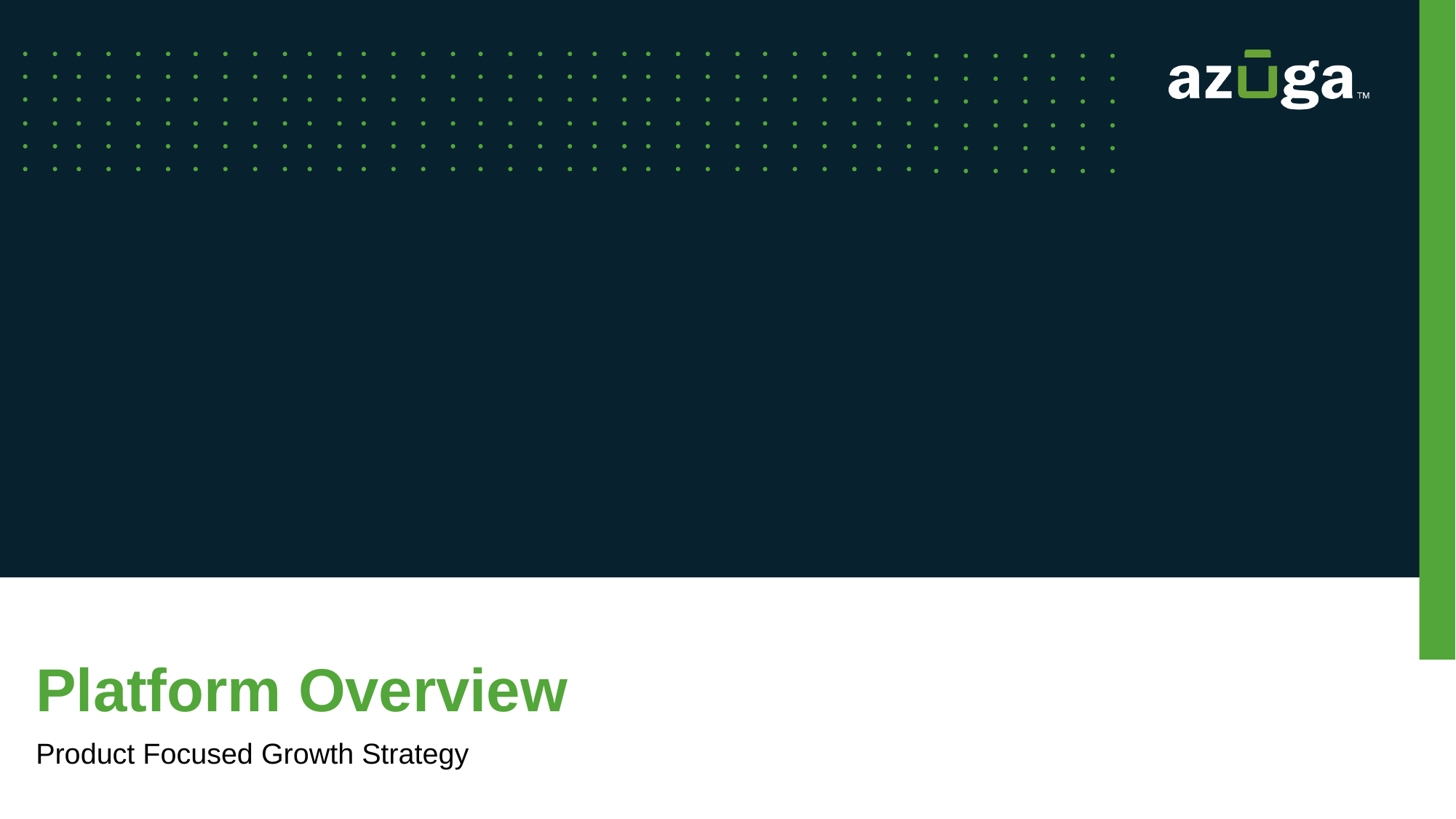

# Platform Overview
Product Focused Growth Strategy